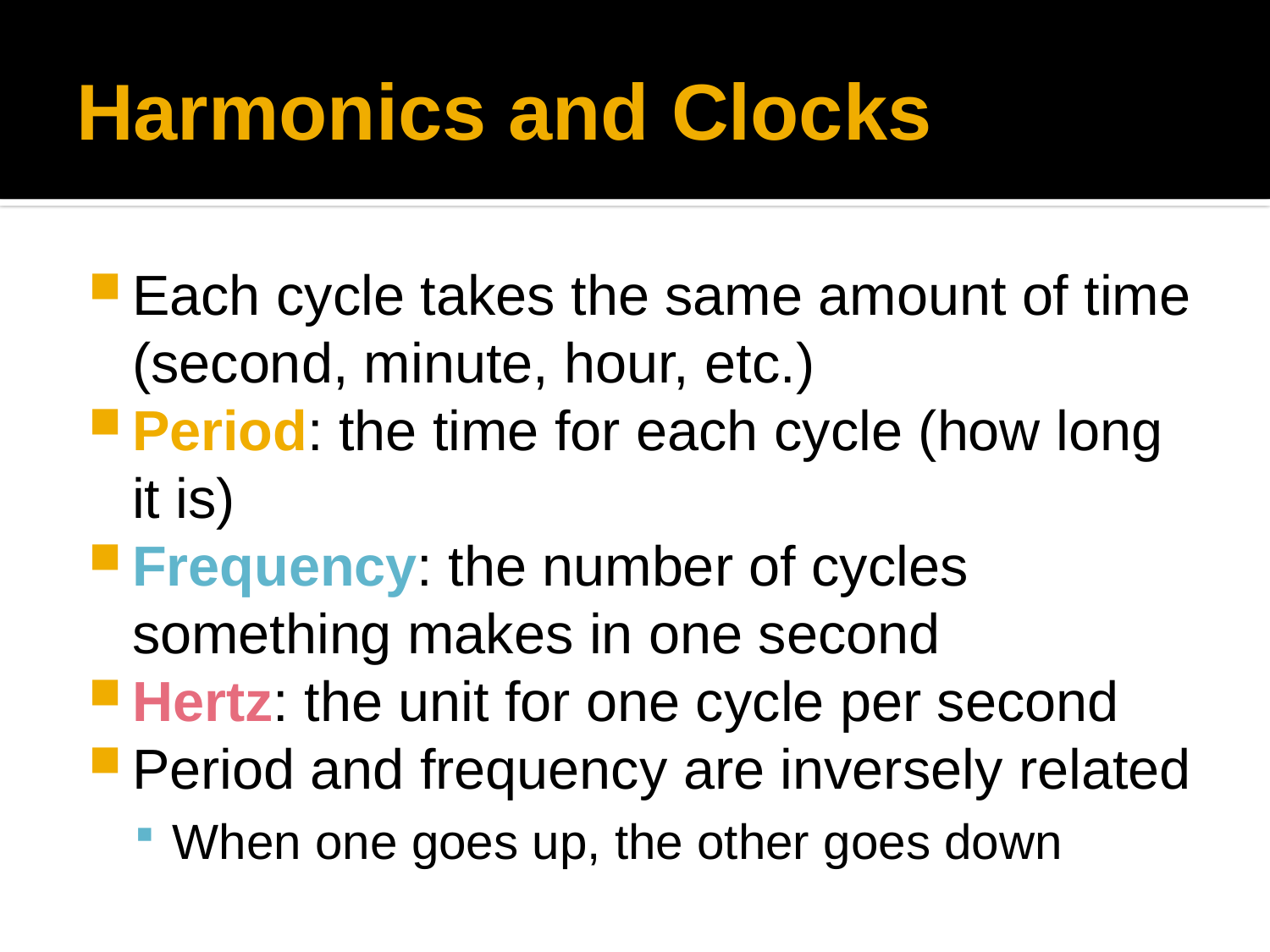

# Harmonics and Clocks
Each cycle takes the same amount of time (second, minute, hour, etc.)
Period: the time for each cycle (how long it is)
Frequency: the number of cycles something makes in one second
Hertz: the unit for one cycle per second
Period and frequency are inversely related
When one goes up, the other goes down